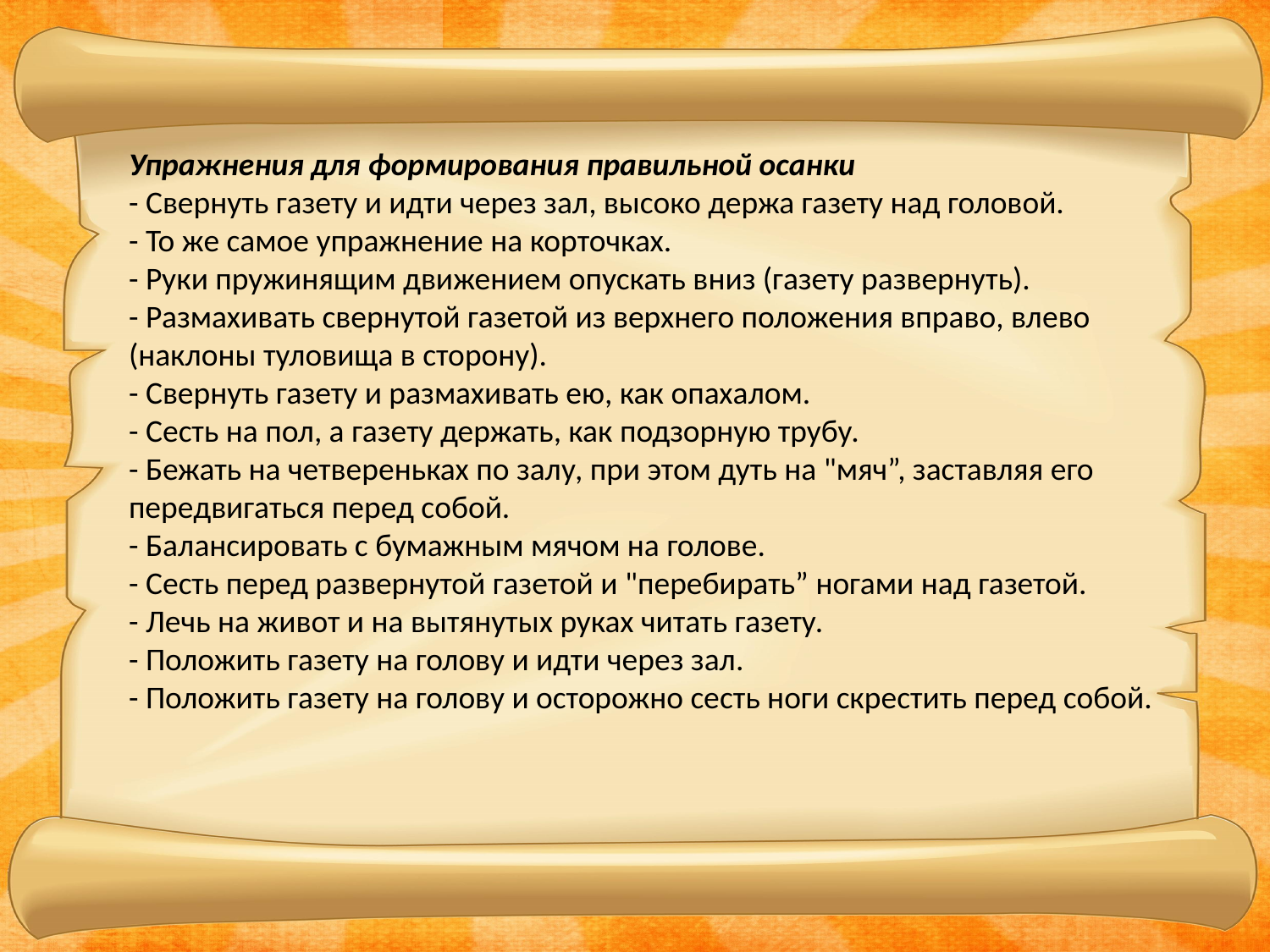

Упражнения для формирования правильной осанки
- Свернуть газету и идти через зал, высоко держа газету над головой.
- То же самое упражнение на корточках.
- Руки пружинящим движением опускать вниз (газету развернуть).
- Размахивать свернутой газетой из верхнего положения вправо, влево (наклоны туловища в сторону).
- Свернуть газету и размахивать ею, как опахалом.
- Сесть на пол, а газету держать, как подзорную трубу.
- Бежать на четвереньках по залу, при этом дуть на "мяч”, заставляя его передвигаться перед собой.
- Балансировать с бумажным мячом на голове.
- Сесть перед развернутой газетой и "перебирать” ногами над газетой.
- Лечь на живот и на вытянутых руках читать газету.
- Положить газету на голову и идти через зал.
- Положить газету на голову и осторожно сесть ноги скрестить перед собой.